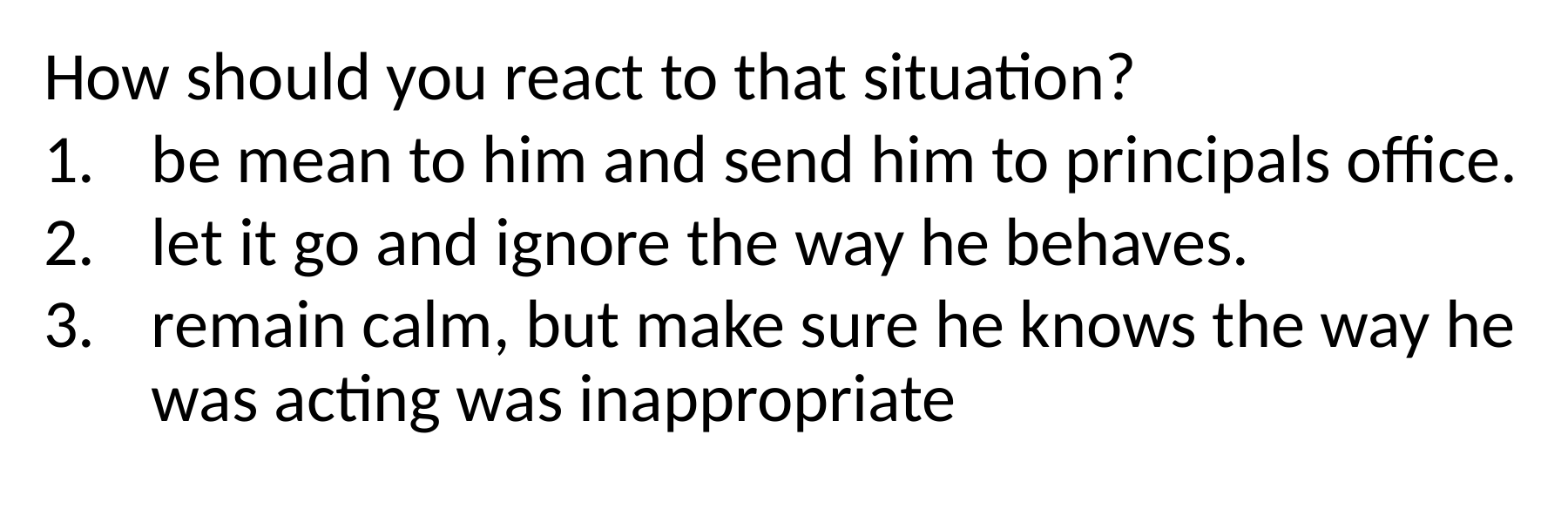

How should you react to that situation?
be mean to him and send him to principals office.
let it go and ignore the way he behaves.
remain calm, but make sure he knows the way he was acting was inappropriate